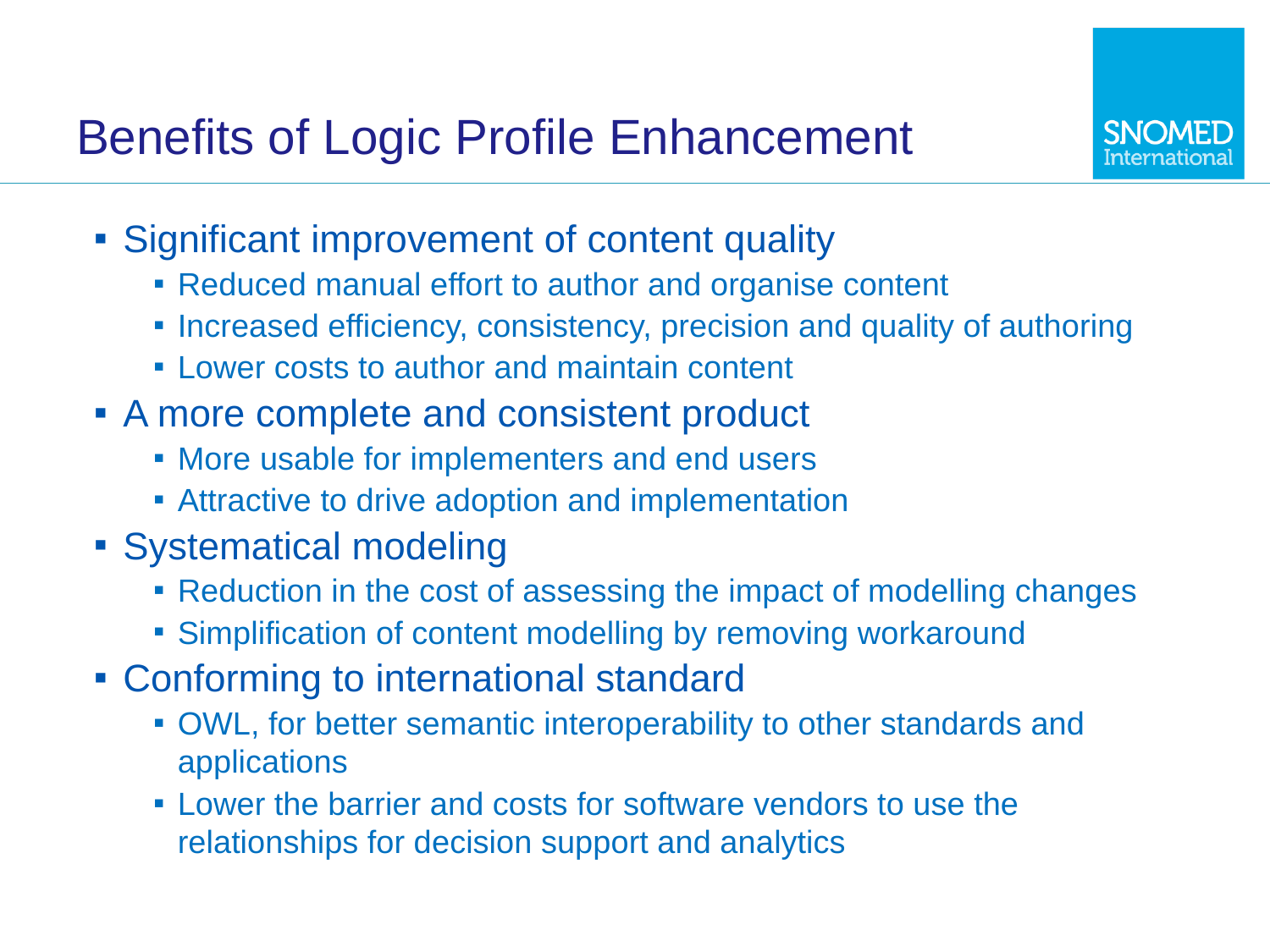

# Benefits of Logic Profile Enhancement
Significant improvement of content quality
Reduced manual effort to author and organise content
Increased efficiency, consistency, precision and quality of authoring
Lower costs to author and maintain content
A more complete and consistent product
More usable for implementers and end users
Attractive to drive adoption and implementation
Systematical modeling
Reduction in the cost of assessing the impact of modelling changes
Simplification of content modelling by removing workaround
Conforming to international standard
OWL, for better semantic interoperability to other standards and applications
Lower the barrier and costs for software vendors to use the relationships for decision support and analytics